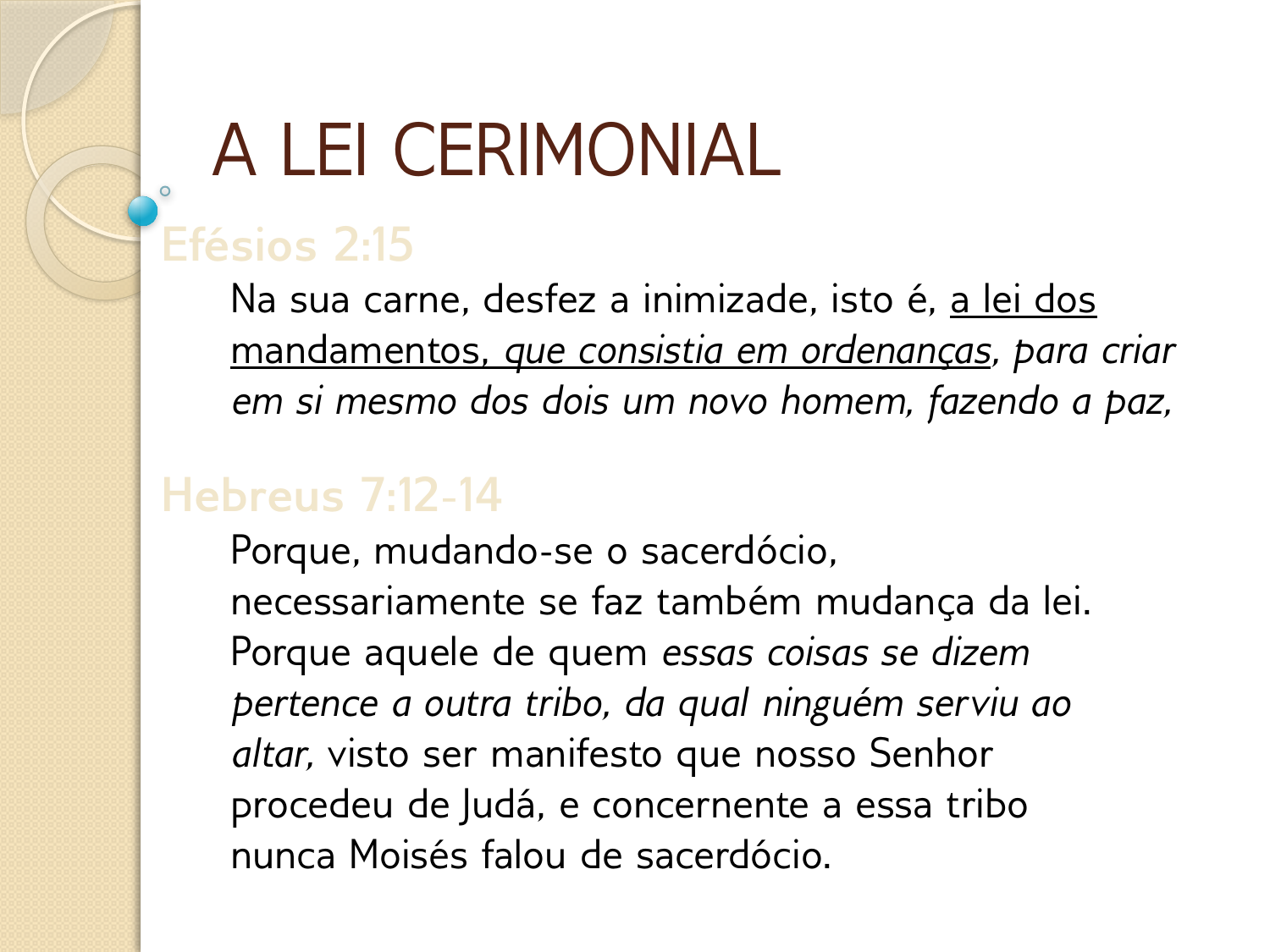

A LEI CERIMONIAL
Efésios 2:15
Na sua carne, desfez a inimizade, isto é, a lei dos mandamentos, que consistia em ordenanças, para criar em si mesmo dos dois um novo homem, fazendo a paz,
Hebreus 7:12-14
Porque, mudando-se o sacerdócio, necessariamente se faz também mudança da lei. Porque aquele de quem essas coisas se dizem pertence a outra tribo, da qual ninguém serviu ao altar, visto ser manifesto que nosso Senhor procedeu de Judá, e concernente a essa tribo nunca Moisés falou de sacerdócio.